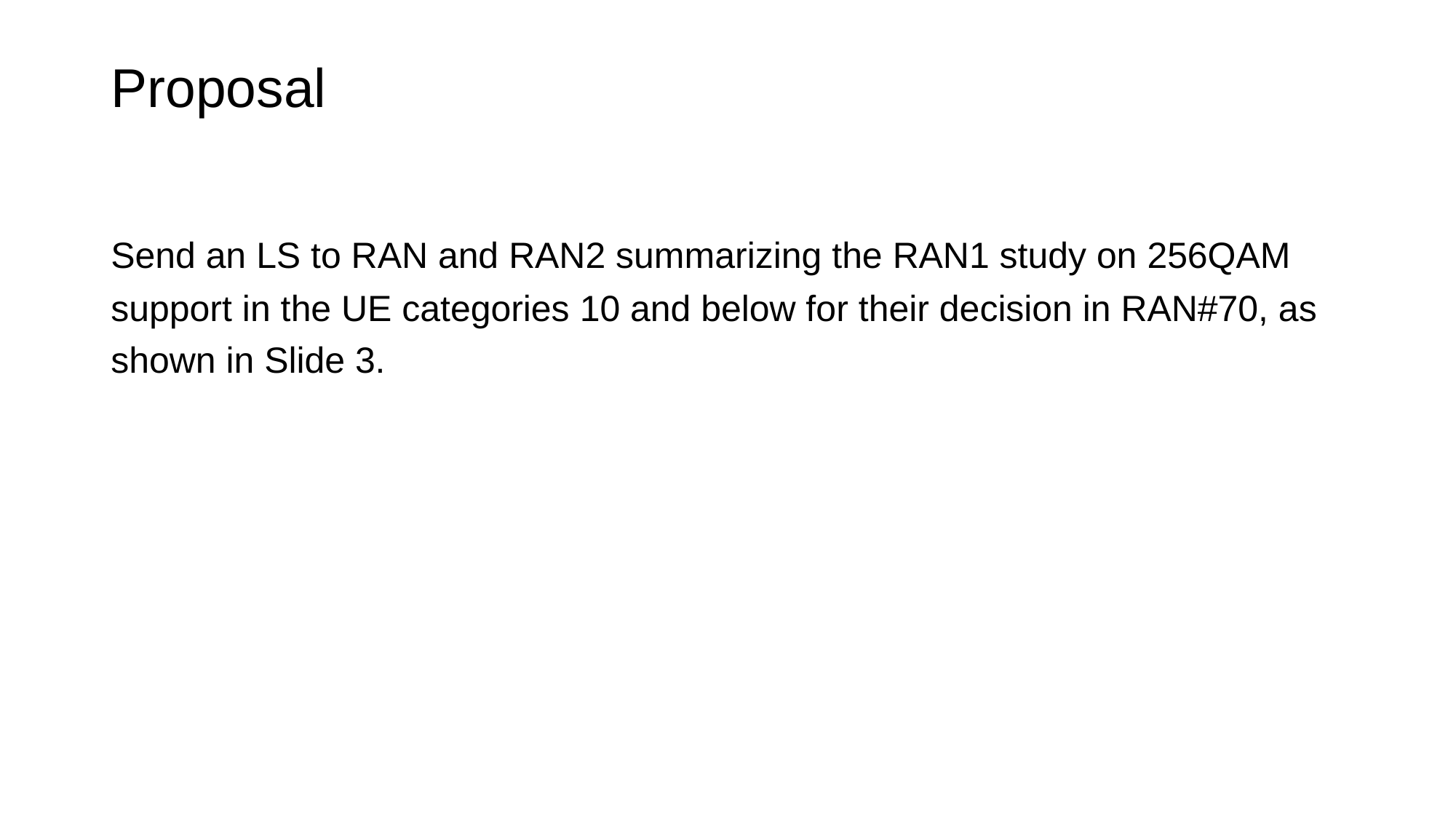

# Proposal
Send an LS to RAN and RAN2 summarizing the RAN1 study on 256QAM support in the UE categories 10 and below for their decision in RAN#70, as shown in Slide 3.